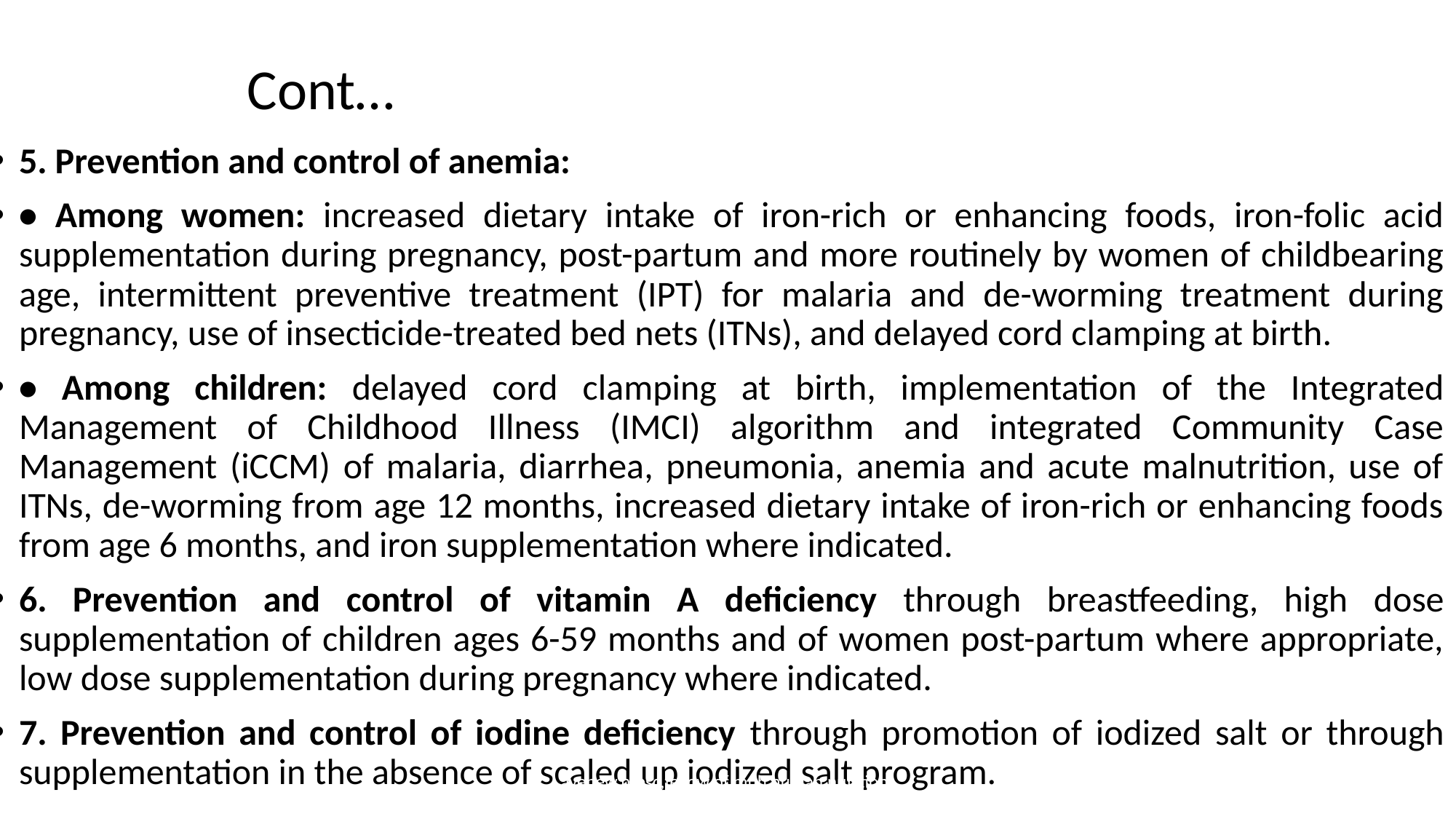

# Cont…
5. Prevention and control of anemia:
• Among women: increased dietary intake of iron-rich or enhancing foods, iron-folic acid supplementation during pregnancy, post-partum and more routinely by women of childbearing age, intermittent preventive treatment (IPT) for malaria and de-worming treatment during pregnancy, use of insecticide-treated bed nets (ITNs), and delayed cord clamping at birth.
• Among children: delayed cord clamping at birth, implementation of the Integrated Management of Childhood Illness (IMCI) algorithm and integrated Community Case Management (iCCM) of malaria, diarrhea, pneumonia, anemia and acute malnutrition, use of ITNs, de-worming from age 12 months, increased dietary intake of iron-rich or enhancing foods from age 6 months, and iron supplementation where indicated.
6. Prevention and control of vitamin A deficiency through breastfeeding, high dose supplementation of children ages 6-59 months and of women post-partum where appropriate, low dose supplementation during pregnancy where indicated.
7. Prevention and control of iodine deficiency through promotion of iodized salt or through supplementation in the absence of scaled up iodized salt program.
ayenew.n(bsc,fellow of mph human nutrtion)
18